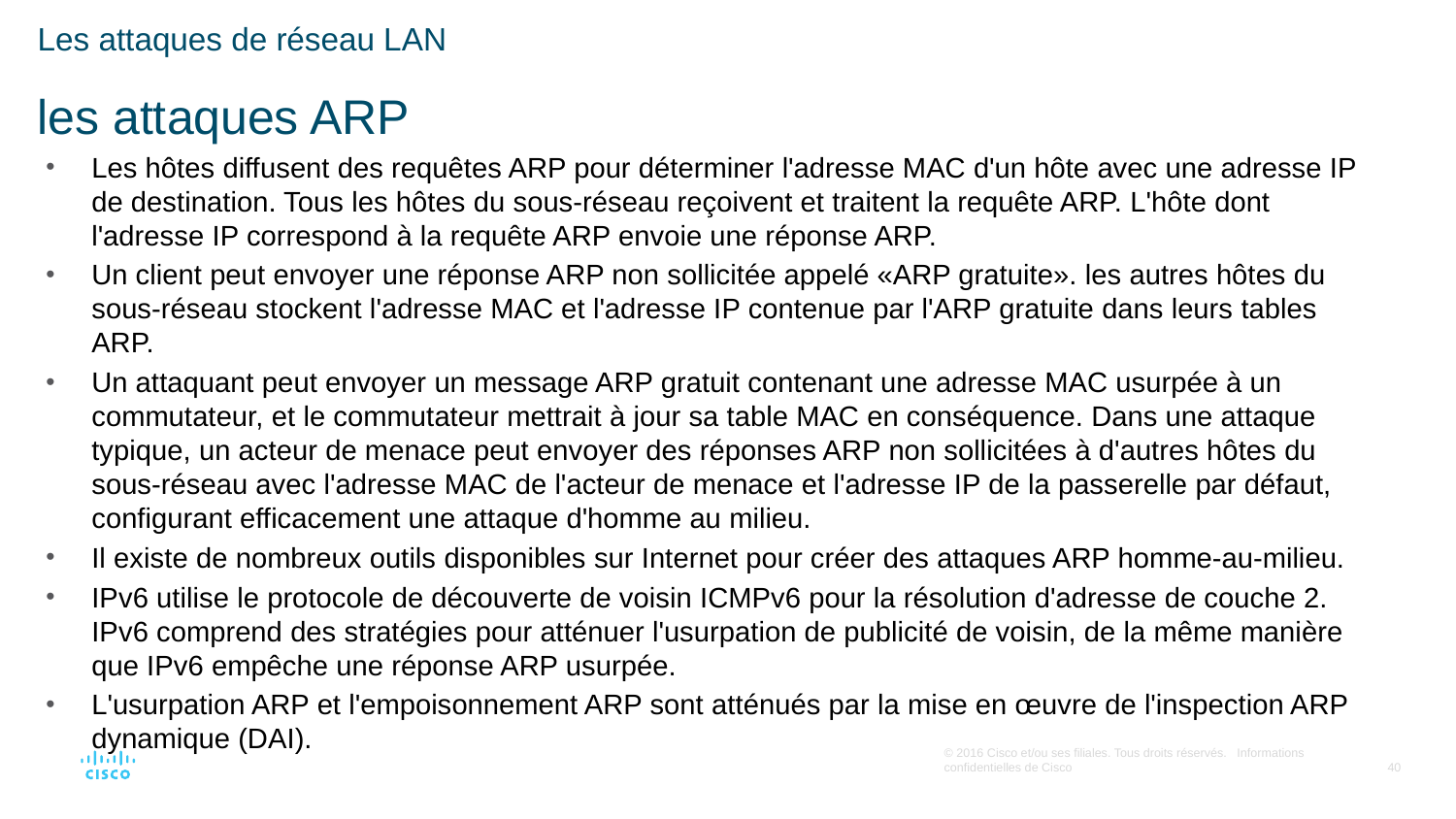

# Les attaques de réseau LAN les attaques ARP
Les hôtes diffusent des requêtes ARP pour déterminer l'adresse MAC d'un hôte avec une adresse IP de destination. Tous les hôtes du sous-réseau reçoivent et traitent la requête ARP. L'hôte dont l'adresse IP correspond à la requête ARP envoie une réponse ARP.
Un client peut envoyer une réponse ARP non sollicitée appelé «ARP gratuite». les autres hôtes du sous-réseau stockent l'adresse MAC et l'adresse IP contenue par l'ARP gratuite dans leurs tables ARP.
Un attaquant peut envoyer un message ARP gratuit contenant une adresse MAC usurpée à un commutateur, et le commutateur mettrait à jour sa table MAC en conséquence. Dans une attaque typique, un acteur de menace peut envoyer des réponses ARP non sollicitées à d'autres hôtes du sous-réseau avec l'adresse MAC de l'acteur de menace et l'adresse IP de la passerelle par défaut, configurant efficacement une attaque d'homme au milieu.
Il existe de nombreux outils disponibles sur Internet pour créer des attaques ARP homme-au-milieu.
IPv6 utilise le protocole de découverte de voisin ICMPv6 pour la résolution d'adresse de couche 2. IPv6 comprend des stratégies pour atténuer l'usurpation de publicité de voisin, de la même manière que IPv6 empêche une réponse ARP usurpée.
L'usurpation ARP et l'empoisonnement ARP sont atténués par la mise en œuvre de l'inspection ARP dynamique (DAI).